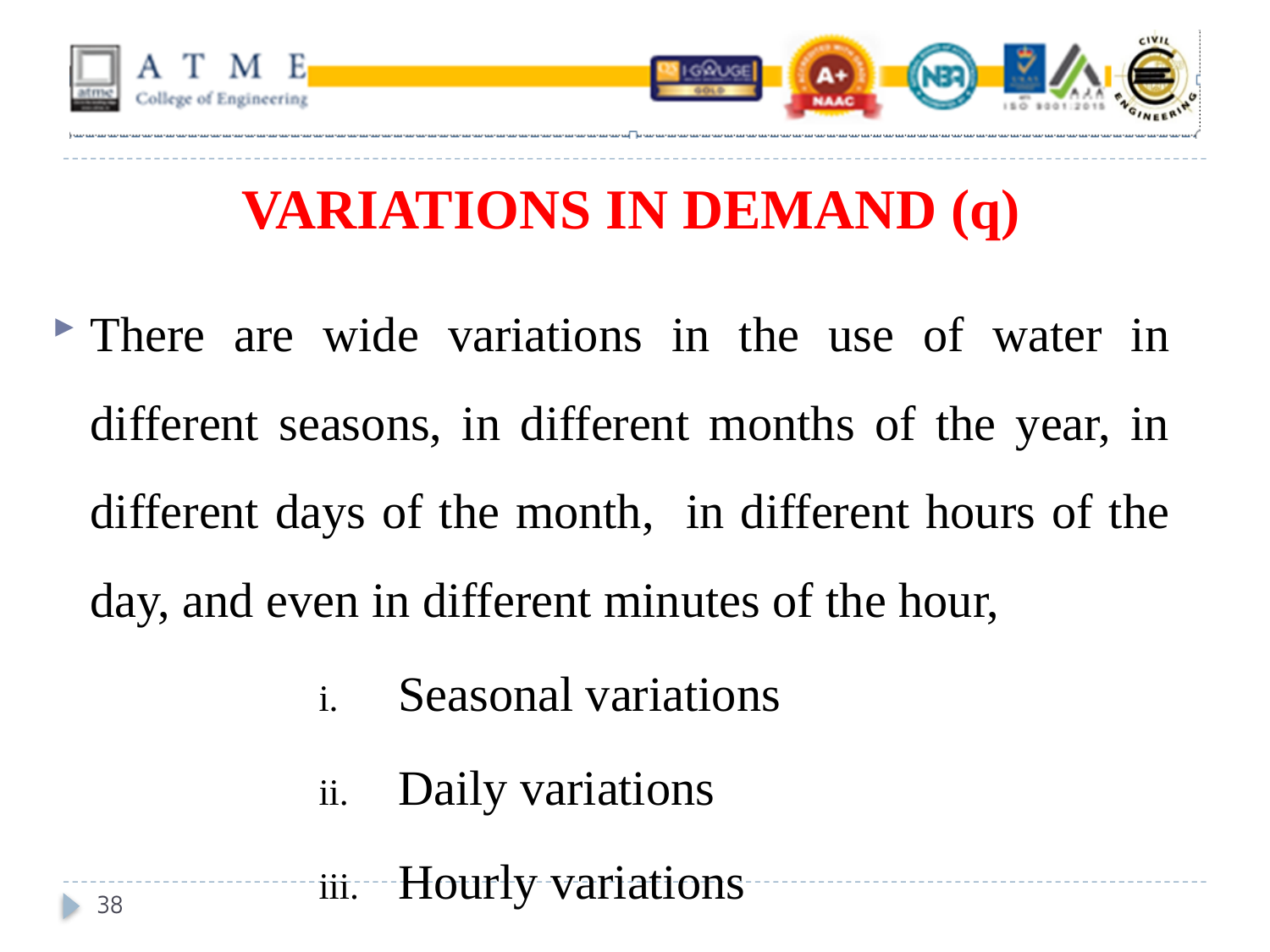

# VARIATIONS IN DEMAND (q)
There are wide variations in the use of water in different seasons, in different months of the year, in different days of the month,  in different hours of the day, and even in different minutes of the hour,
Seasonal variations
Daily variations
Hourly variations
38